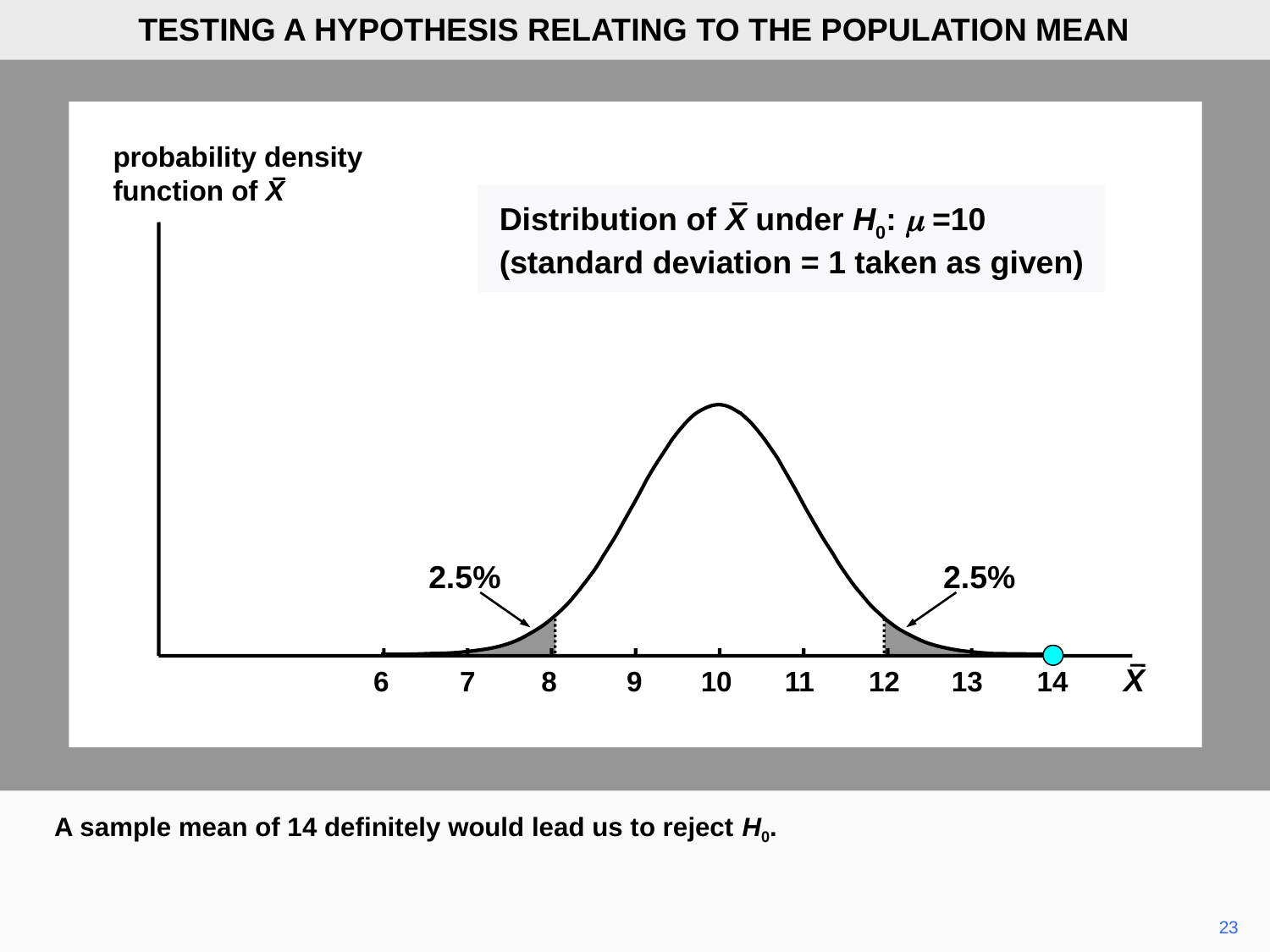

TESTING A HYPOTHESIS RELATING TO THE POPULATION MEAN

probability density
function of X

Distribution of X under H0: μ =10
(standard deviation = 1 taken as given)

2.5%
2.5%

X

6
7
8
9
10
11
12
13
14

A sample mean of 14 definitely would lead us to reject H0.
23